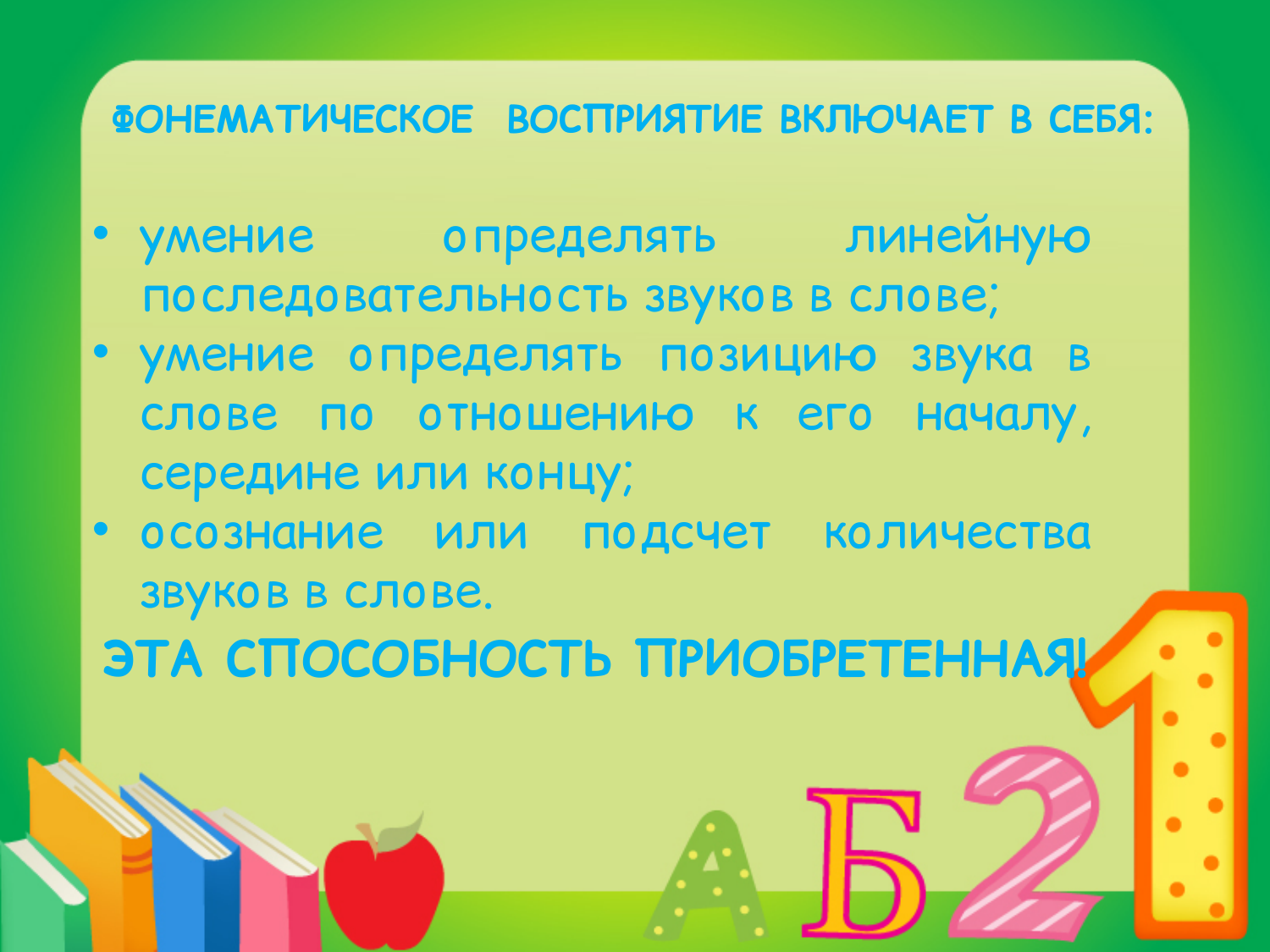

# ФОНЕМАТИЧЕСКОЕ  ВОСПРИЯТИЕ ВКЛЮЧАЕТ В СЕБЯ:
умение определять линейную последовательность звуков в слове;
умение определять позицию звука в слове по отношению к его началу, середине или концу;
осознание или подсчет количества звуков в слове.
ЭТА СПОСОБНОСТЬ ПРИОБРЕТЕННАЯ!